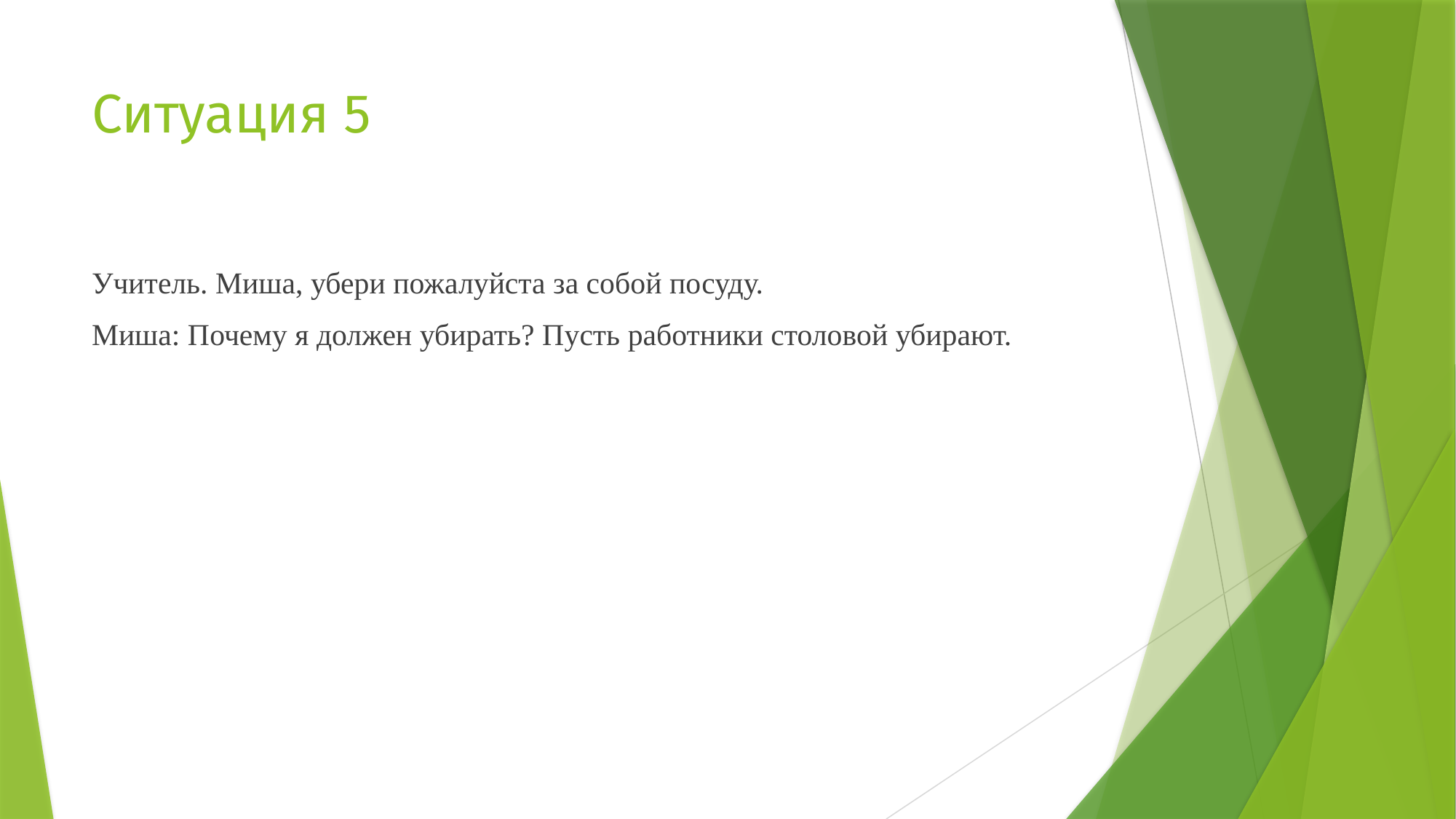

# Ситуация 5
Учитель. Миша, убери пожалуйста за собой посуду.
Миша: Почему я должен убирать? Пусть работники столовой убирают.